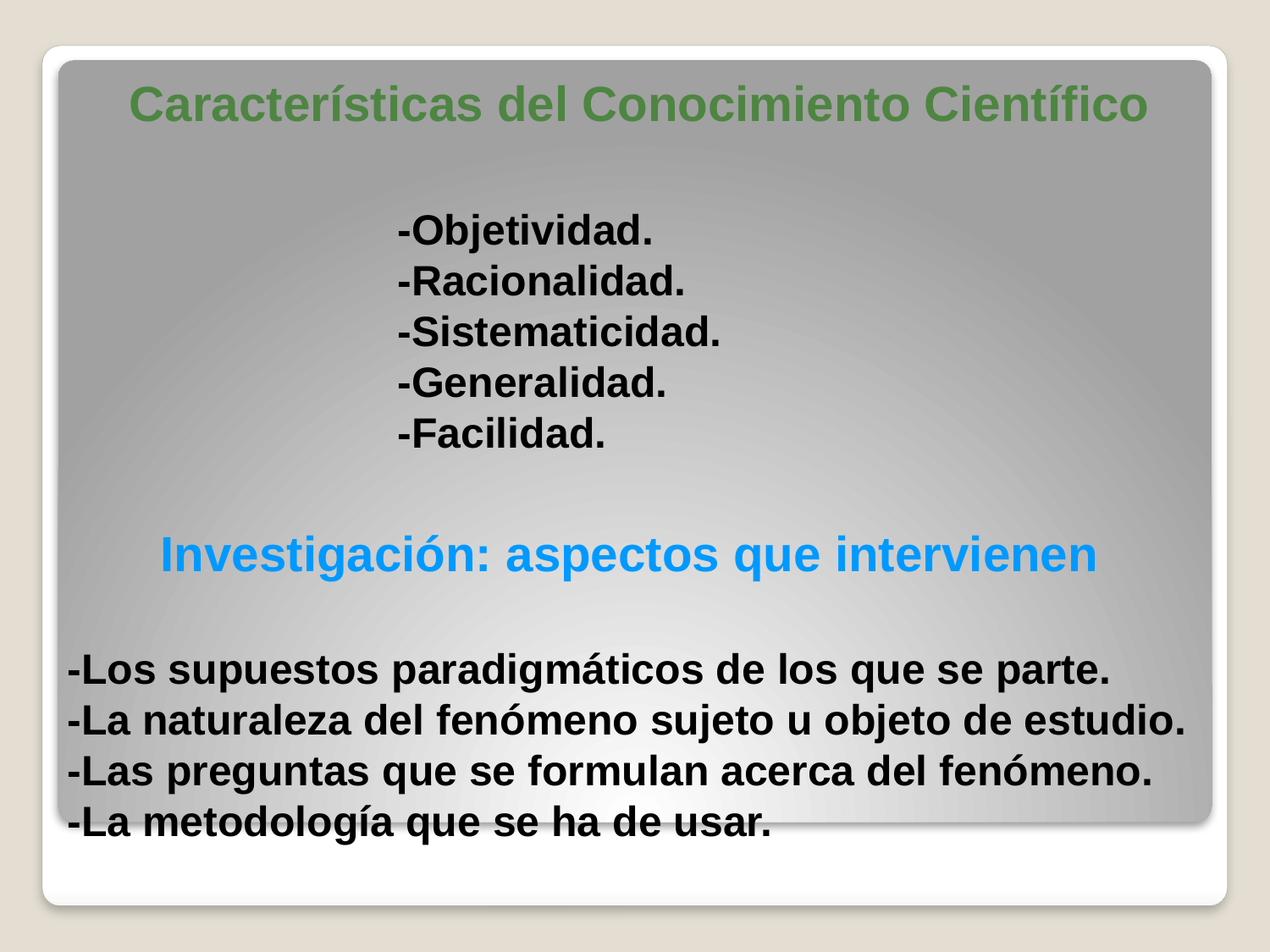

Características del Conocimiento Científico
-Objetividad.
-Racionalidad.
-Sistematicidad.
-Generalidad.
-Facilidad.

Investigación: aspectos que intervienen
-Los supuestos paradigmáticos de los que se parte.
-La naturaleza del fenómeno sujeto u objeto de estudio.
-Las preguntas que se formulan acerca del fenómeno.
-La metodología que se ha de usar.